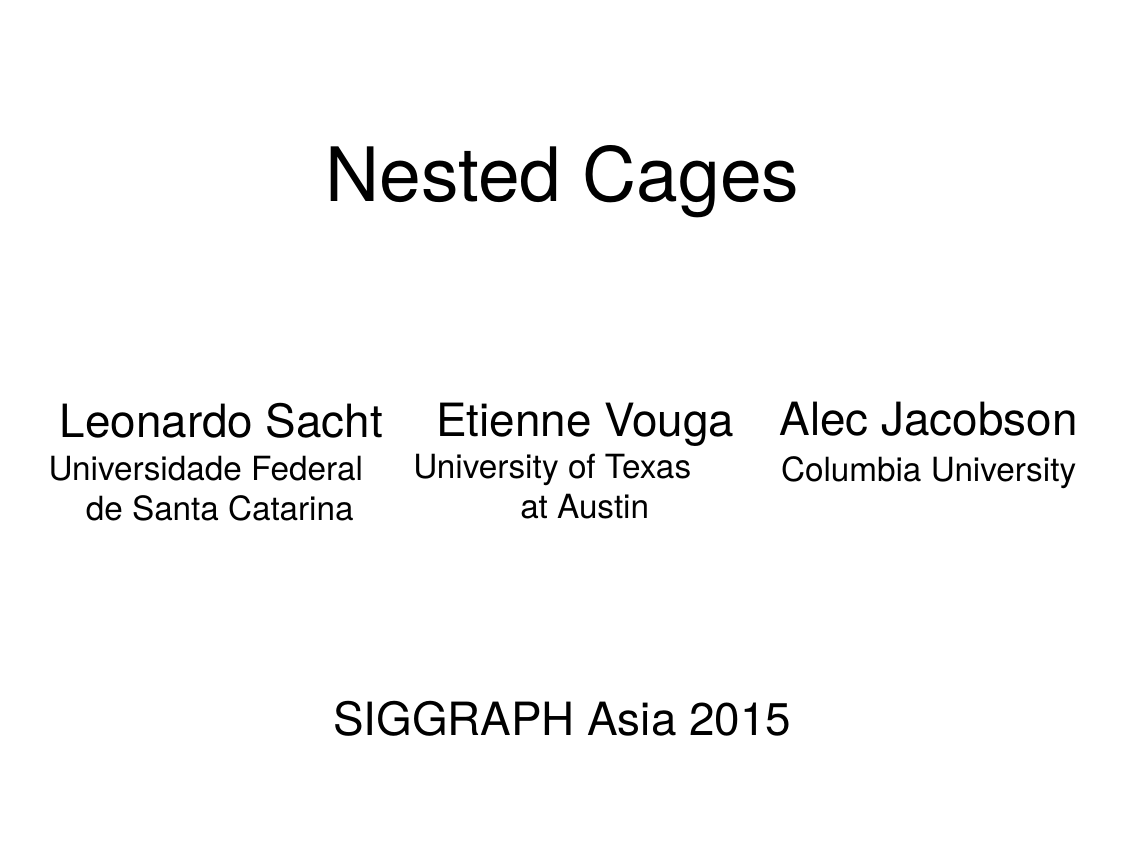

# Nested Cages
Alec Jacobson
Etienne Vouga
Leonardo Sacht
University of Texas        at Austin
Universidade Federal    de Santa Catarina
Columbia University
SIGGRAPH Asia 2015